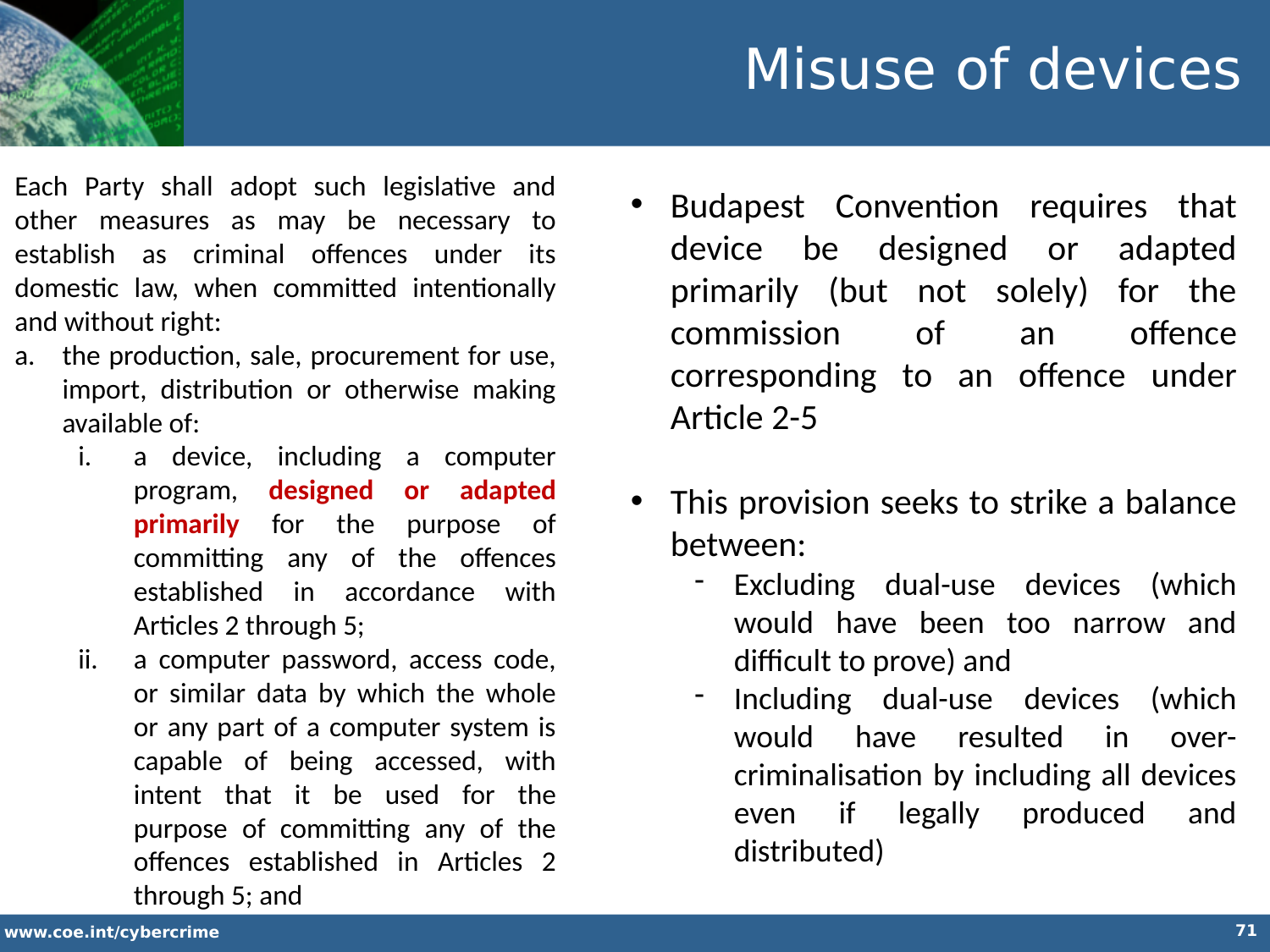

Misuse of devices
Each Party shall adopt such legislative and other measures as may be necessary to establish as criminal offences under its domestic law, when committed intentionally and without right:
the production, sale, procurement for use, import, distribution or otherwise making available of:
a device, including a computer program, designed or adapted primarily for the purpose of committing any of the offences established in accordance with Articles 2 through 5;
a computer password, access code, or similar data by which the whole or any part of a computer system is capable of being accessed, with intent that it be used for the purpose of committing any of the offences established in Articles 2 through 5; and
Budapest Convention requires that device be designed or adapted primarily (but not solely) for the commission of an offence corresponding to an offence under Article 2-5

This provision seeks to strike a balance between:
Excluding dual-use devices (which would have been too narrow and difficult to prove) and
Including dual-use devices (which would have resulted in over-criminalisation by including all devices even if legally produced and distributed)